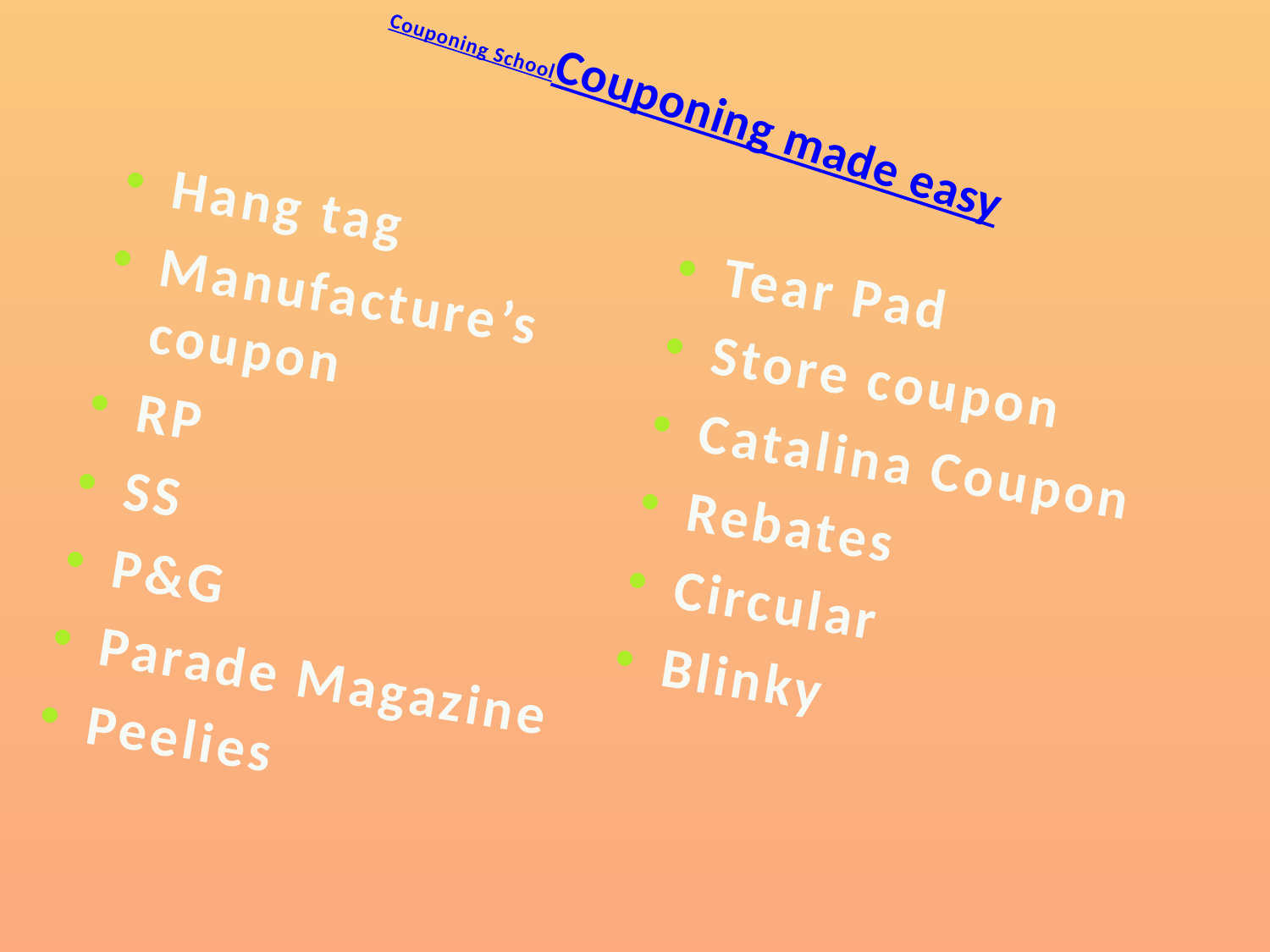

# Couponing School Couponing made easy
Hang tag
Manufacture’s coupon
RP
SS
P&G
Parade Magazine
Peelies
Tear Pad
Store coupon
Catalina Coupon
Rebates
Circular
Blinky